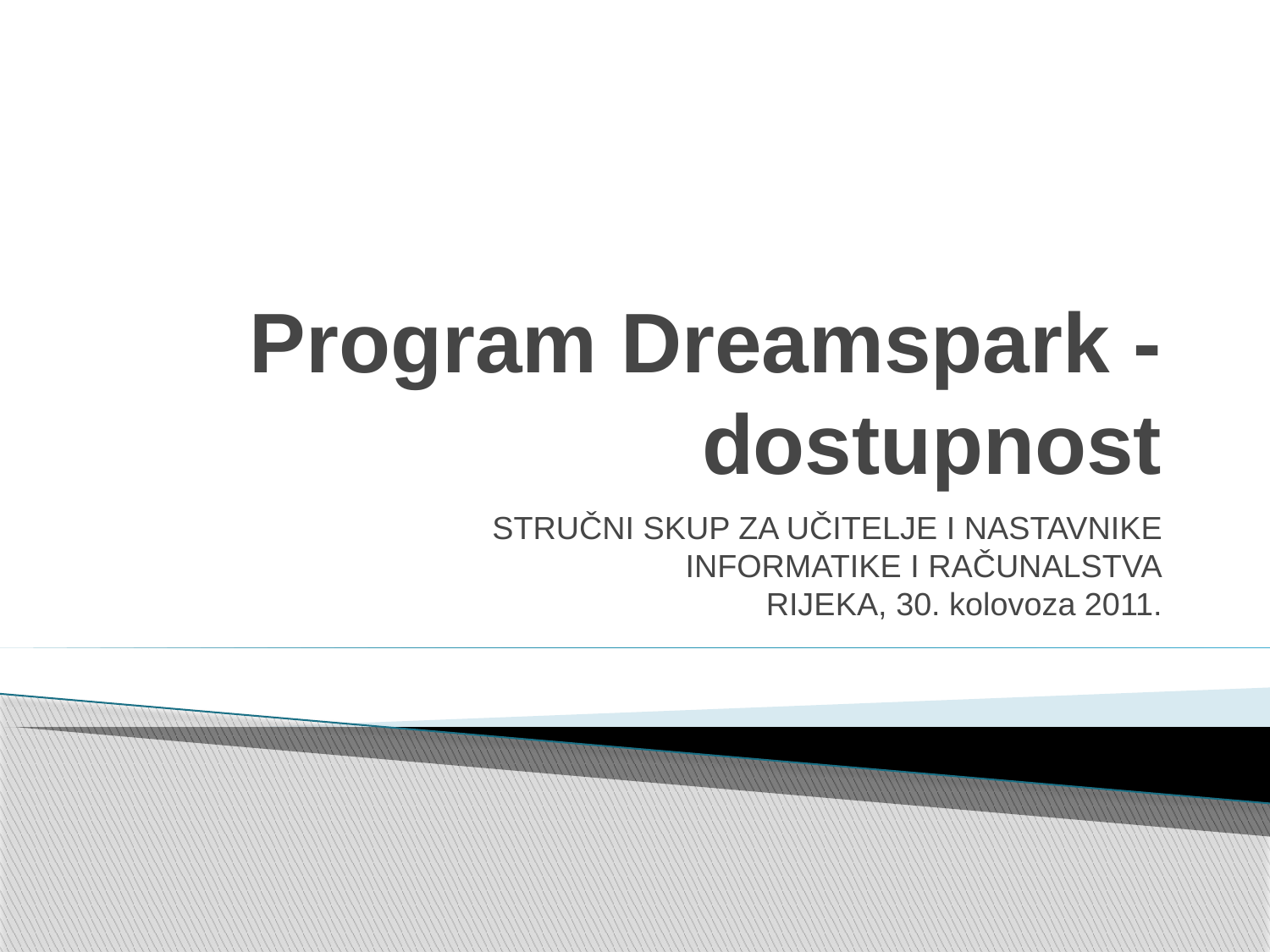

# Program Dreamspark - dostupnost
STRUČNI SKUP ZA UČITELJE I NASTAVNIKE
 INFORMATIKE I RAČUNALSTVA
RIJEKA, 30. kolovoza 2011.